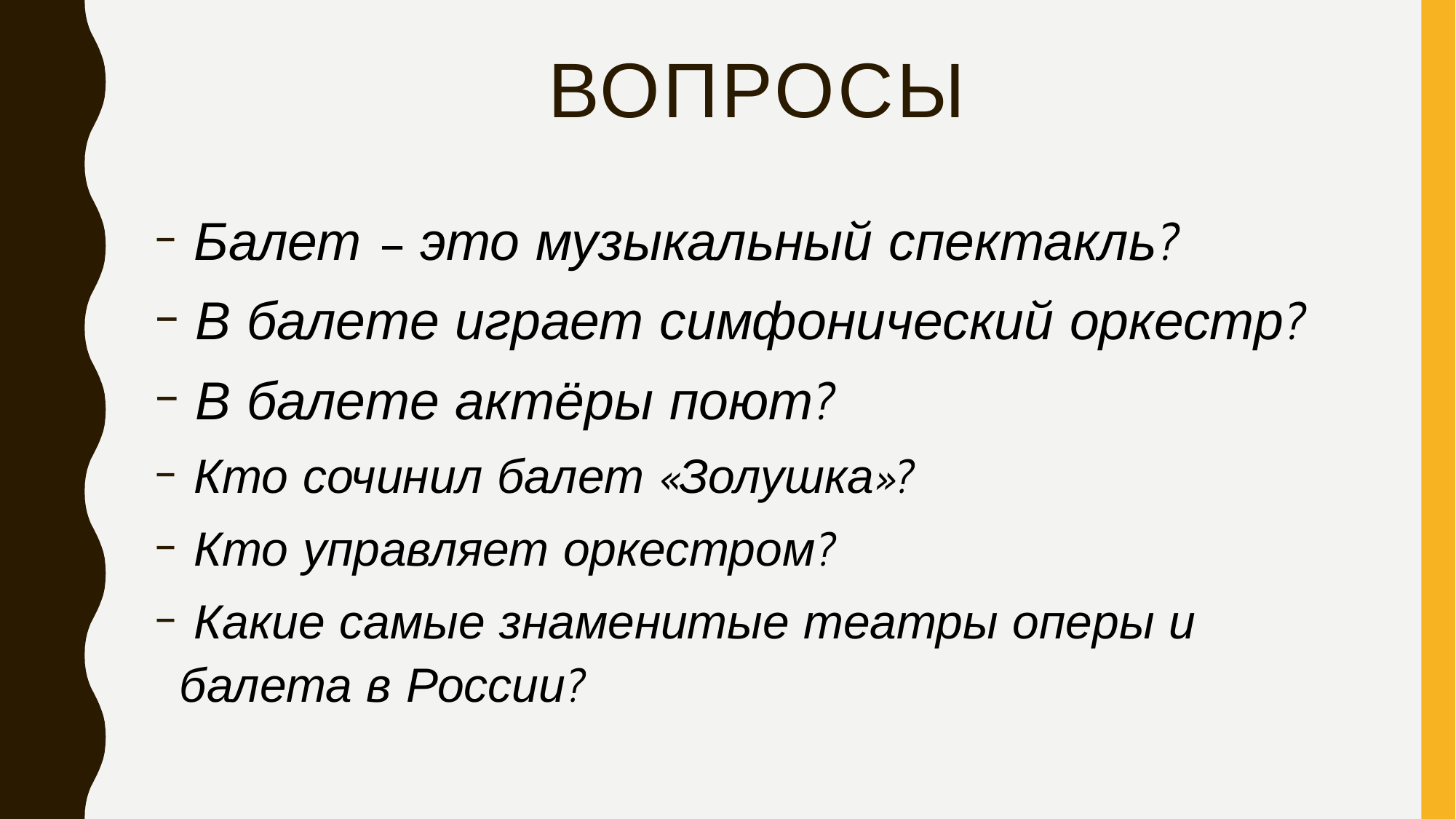

# вопросы
 Балет – это музыкальный спектакль?
 В балете играет симфонический оркестр?
 В балете актёры поют?
 Кто сочинил балет «Золушка»?
 Кто управляет оркестром?
 Какие самые знаменитые театры оперы и балета в России?